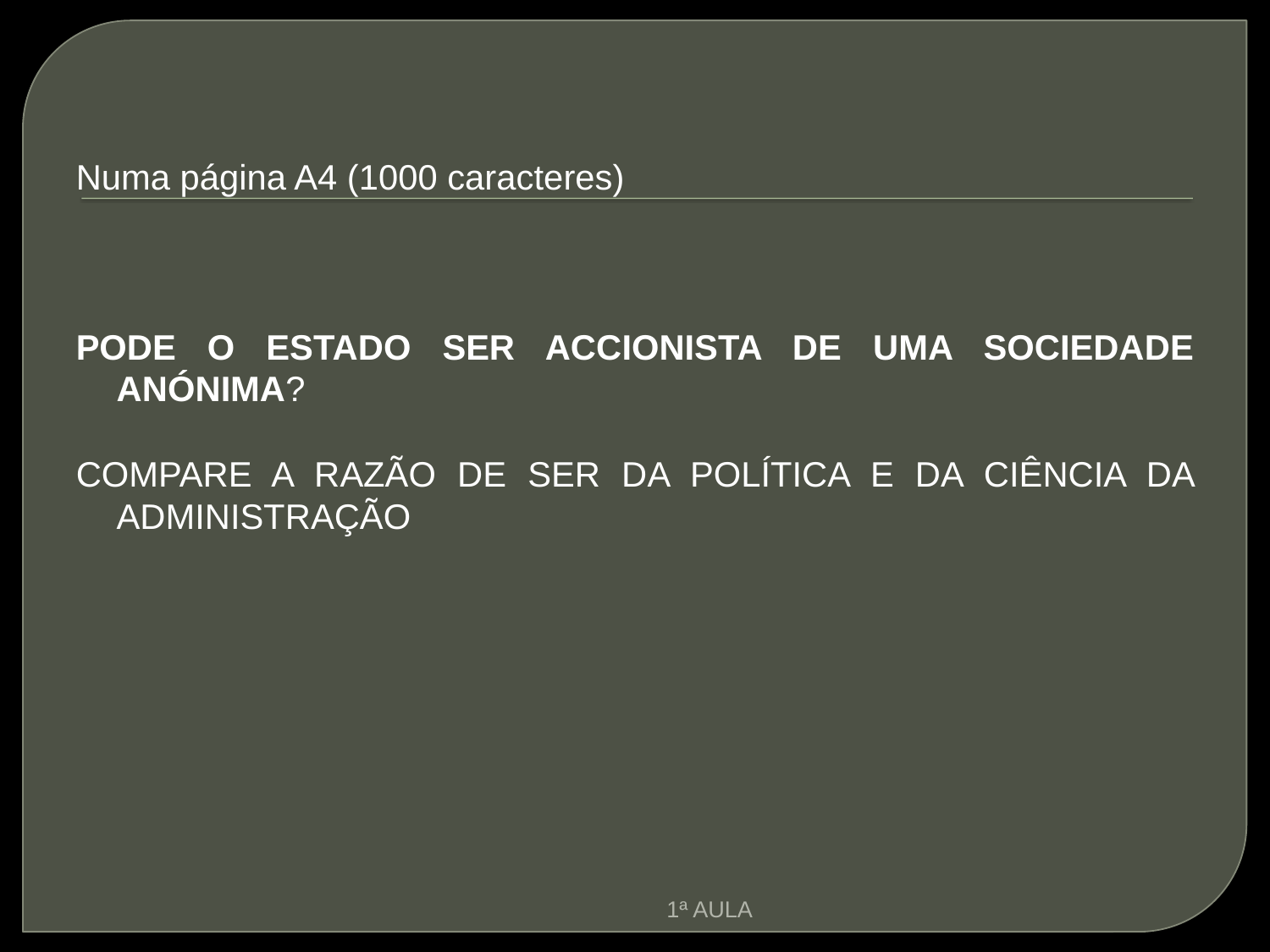

Numa página A4 (1000 caracteres)

PODE O ESTADO SER ACCIONISTA DE UMA SOCIEDADE ANÓNIMA?

COMPARE A RAZÃO DE SER DA POLÍTICA E DA CIÊNCIA DA ADMINISTRAÇÃO

1ª AULA